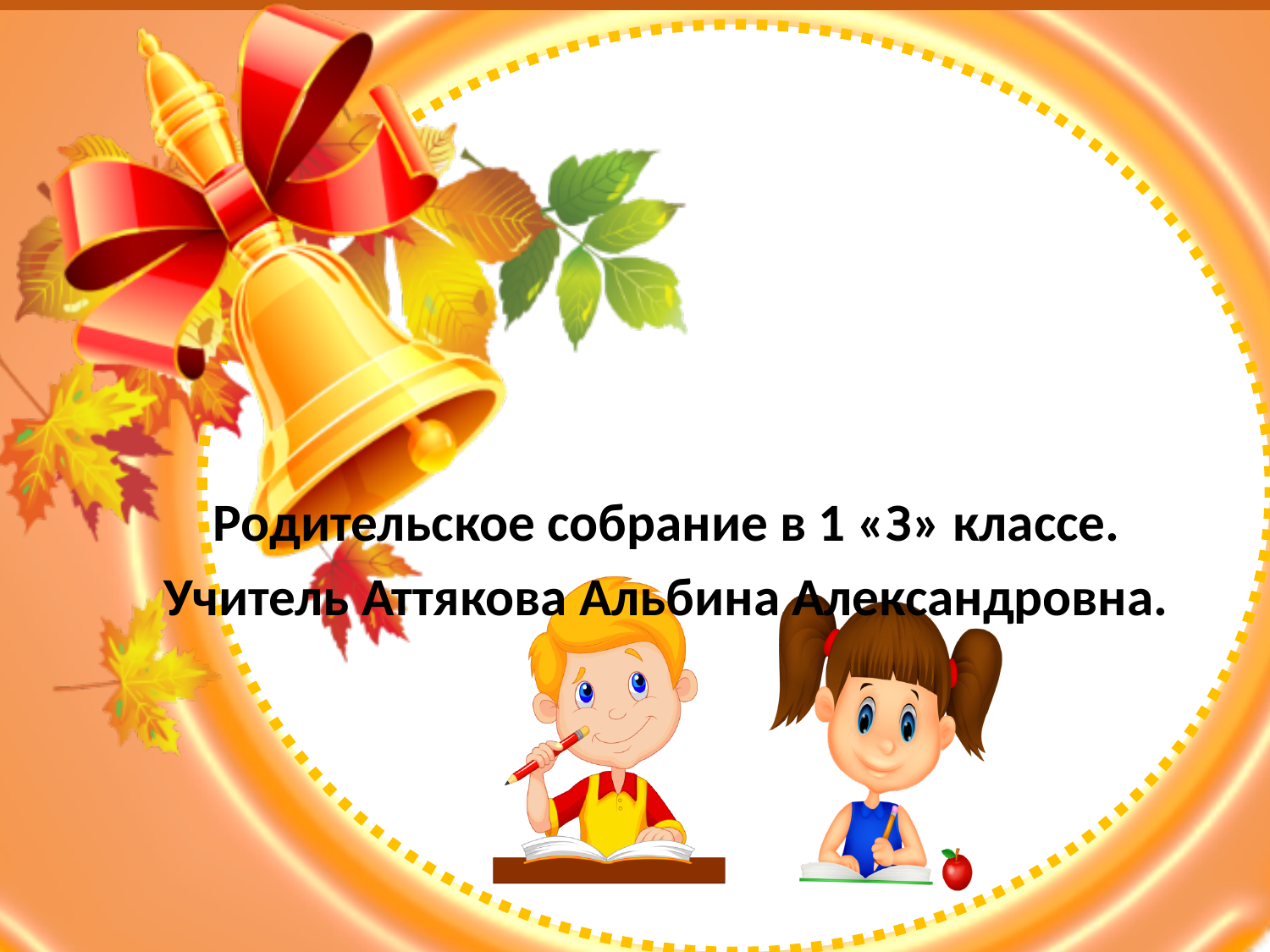

#

Родительское собрание в 1 «З» классе.
Учитель Аттякова Альбина Александровна.